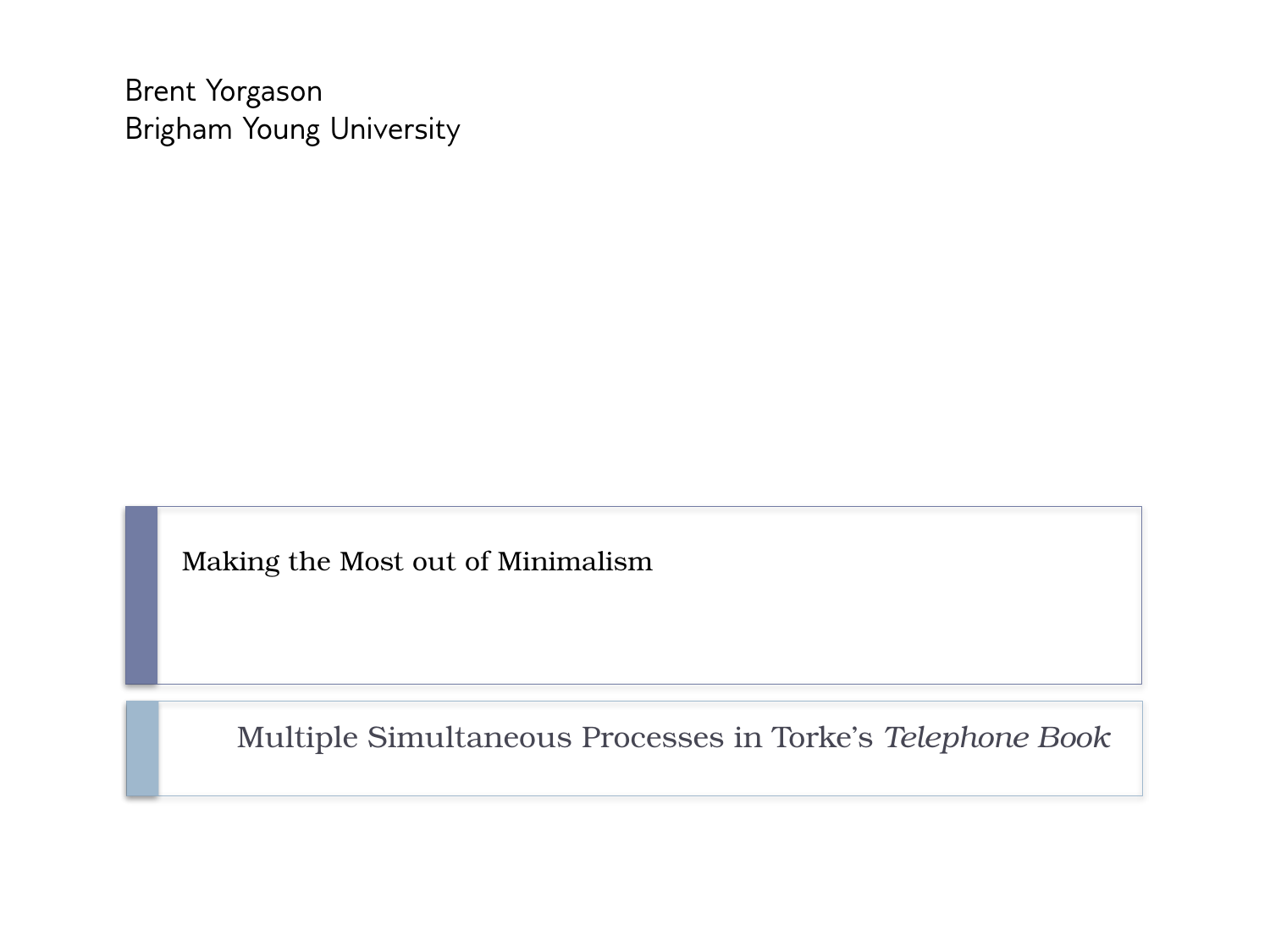

Brent Yorgason
Brigham Young University
# Making the Most out of Minimalism
Multiple Simultaneous Processes in Torke’s Telephone Book